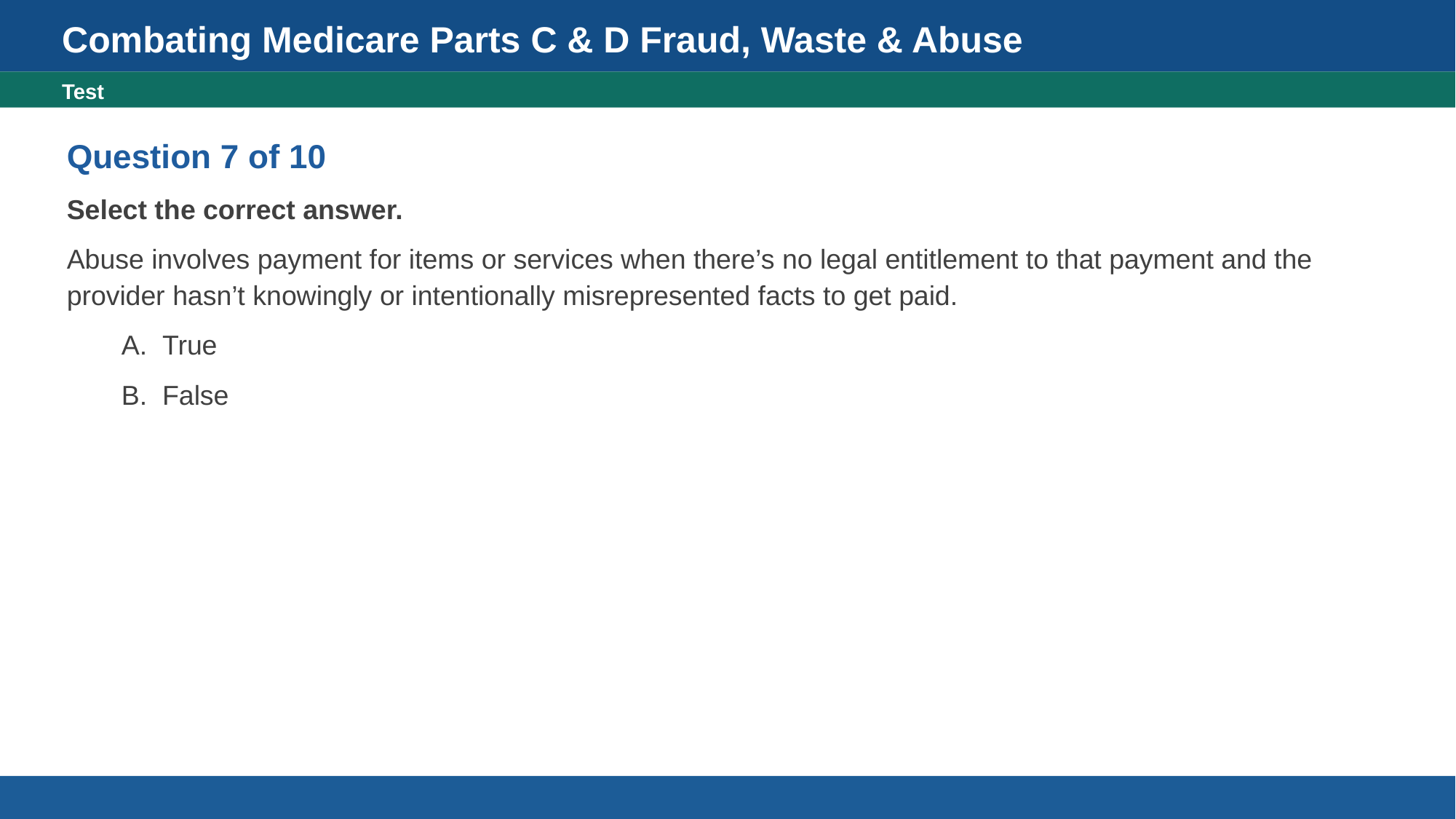

Combating Medicare Parts C & D Fraud, Waste & Abuse
Question 7 of 10

Test
Question 7 of 10
Select the correct answer.
Abuse involves payment for items or services when there’s no legal entitlement to that payment and the provider hasn’t knowingly or intentionally misrepresented facts to get paid.
True
False